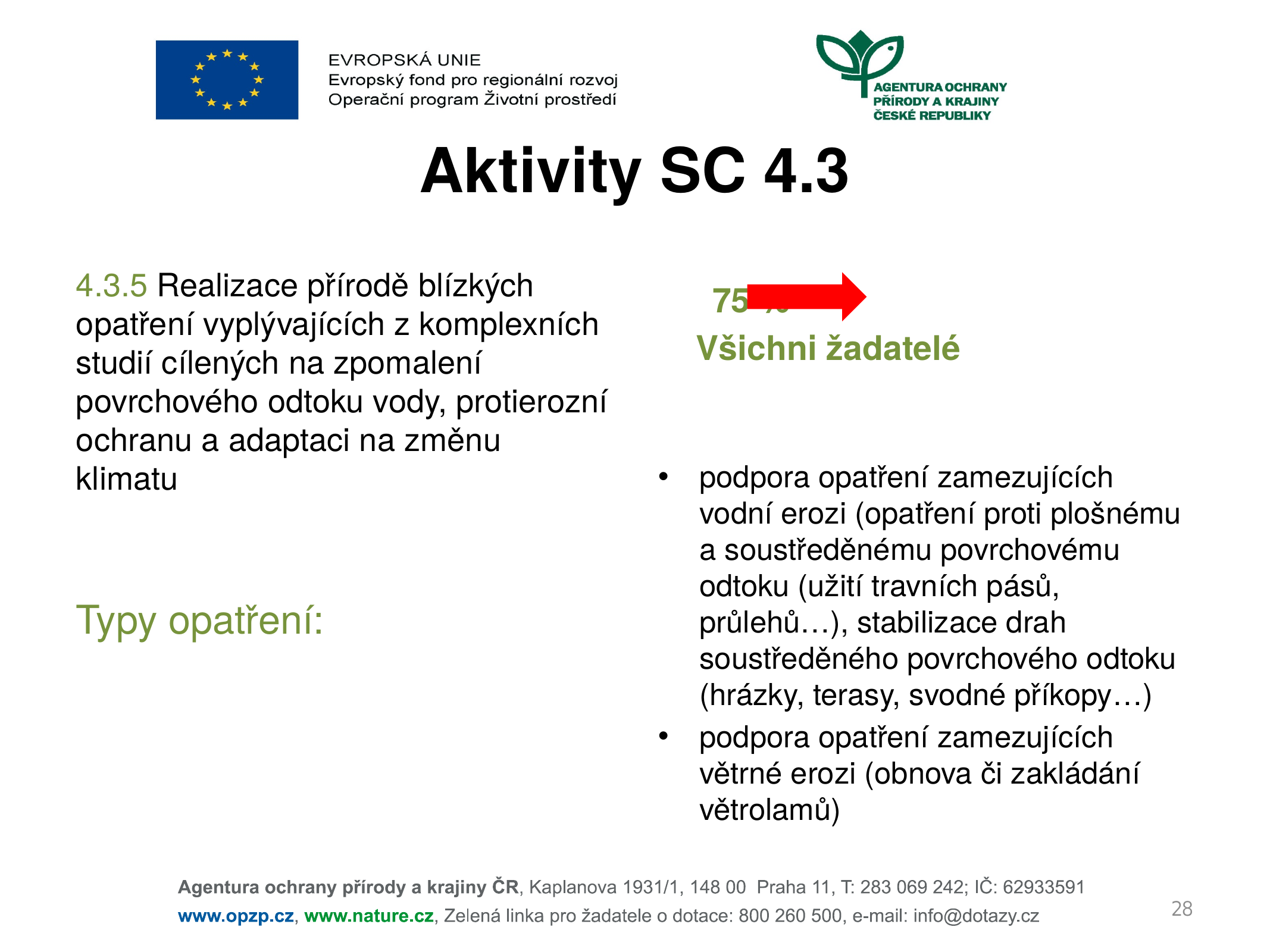

# Aktivity SC 4.3
4.3.5 Realizace přírodě blízkých opatření vyplývajících z komplexních studií cílených na zpomalení povrchového odtoku vody, protierozní ochranu a adaptaci na změnu klimatu

Typy opatření:
		75 %
    Všichni žadatelé

podpora opatření zamezujících vodní erozi (opatření proti plošnému a soustředěnému povrchovému odtoku (užití travních pásů, průlehů…), stabilizace drah soustředěného povrchového odtoku (hrázky, terasy, svodné příkopy…)
podpora opatření zamezujících větrné erozi (obnova či zakládání větrolamů)

28